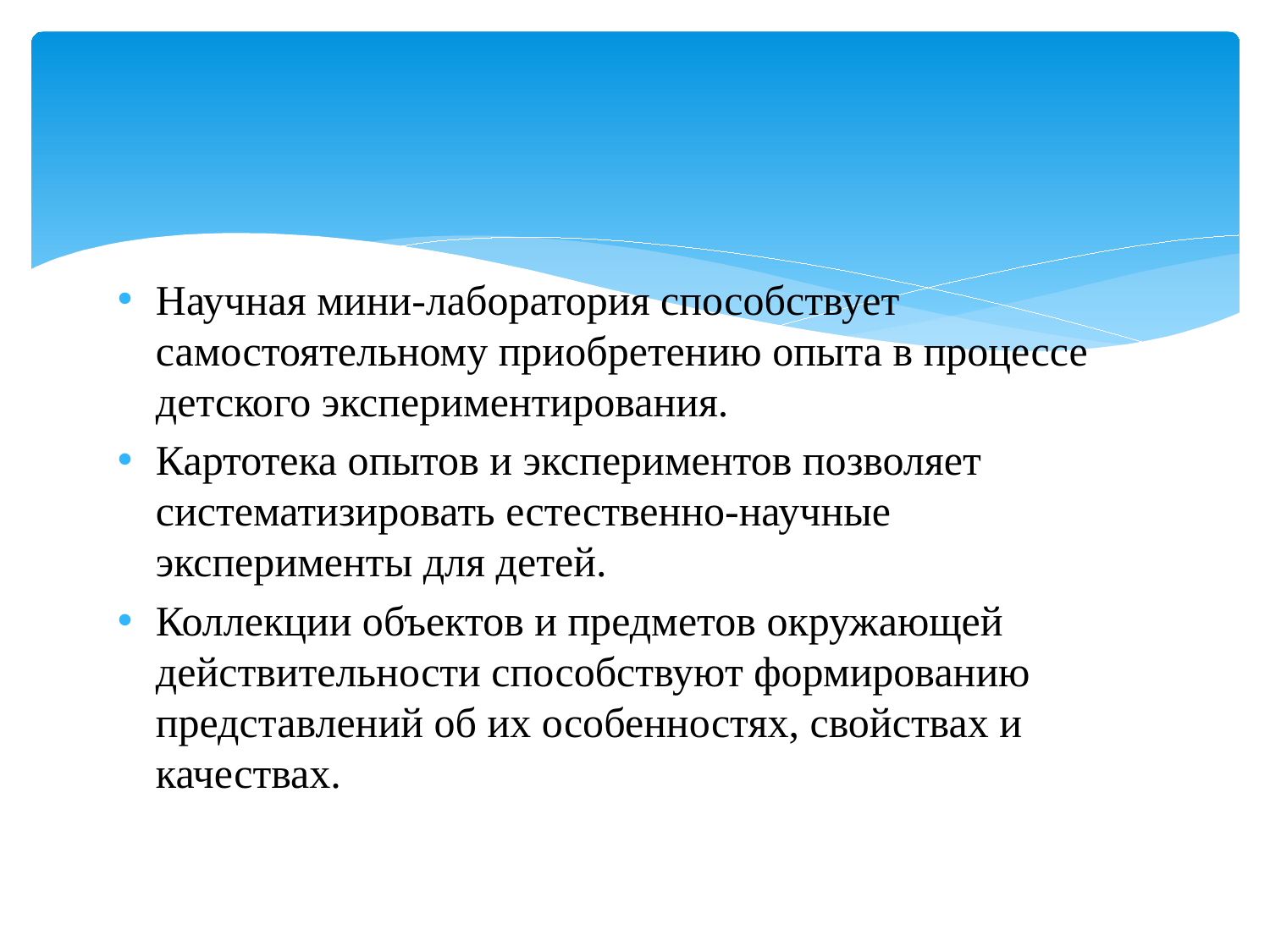

Научная мини-лаборатория способствует самостоятельному приобретению опыта в процессе детского экспериментирования.
Картотека опытов и экспериментов позволяет систематизировать естественно-научные эксперименты для детей.
Коллекции объектов и предметов окружающей действительности способствуют формированию представлений об их особенностях, свойствах и качествах.